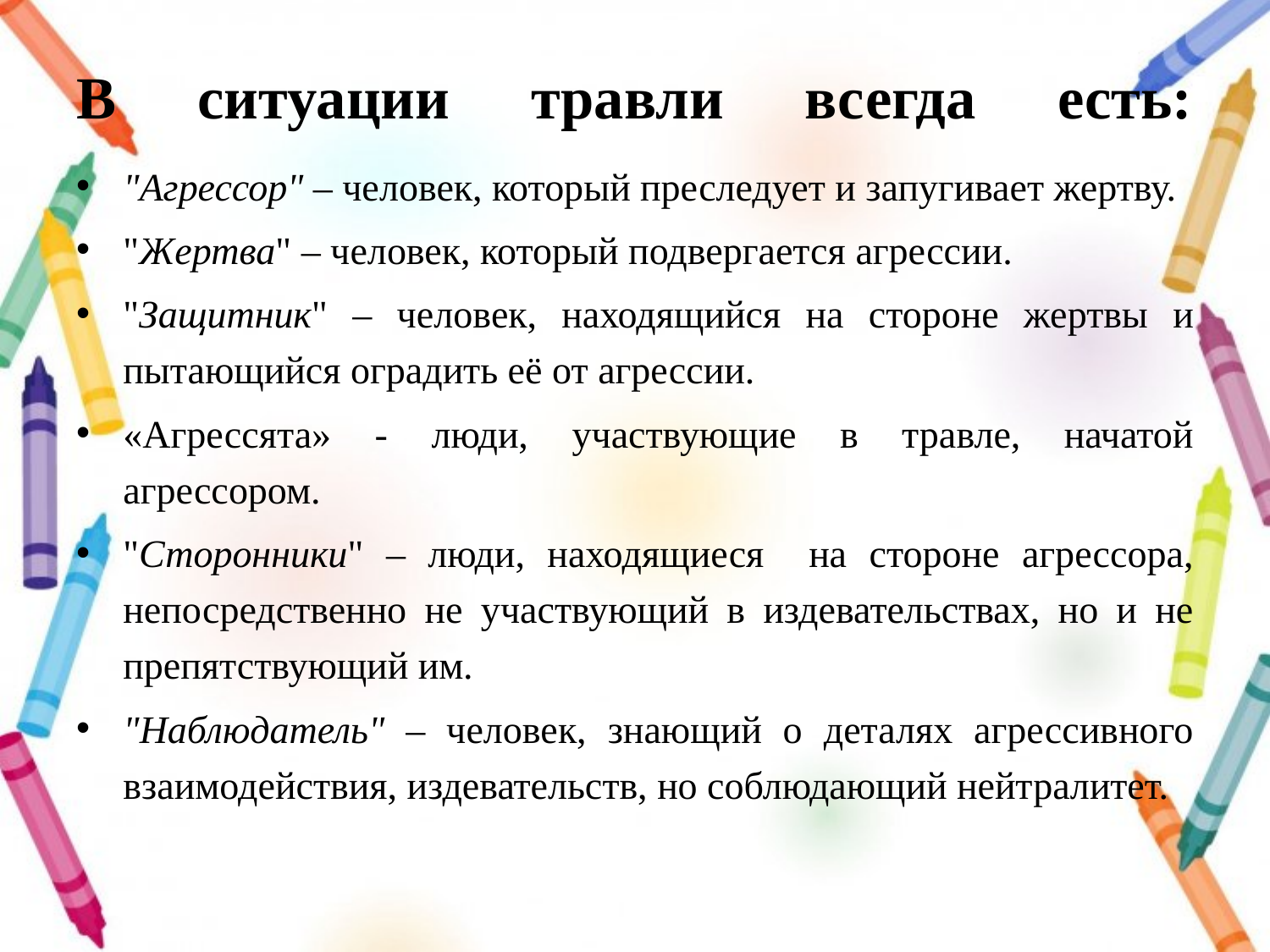

# В ситуации травли всегда есть:
"Агрессор" – человек, который преследует и запугивает жертву.
"Жертва" – человек, который подвергается агрессии.
"Защитник" – человек, находящийся на стороне жертвы и пытающийся оградить её от агрессии.
«Агрессята» - люди, участвующие в травле, начатой агрессором.
"Сторонники" – люди, находящиеся  на стороне агрессора, непосредственно не участвующий в издевательствах, но и не препятствующий им.
"Наблюдатель" – человек, знающий о деталях агрессивного взаимодействия, издевательств, но соблюдающий нейтралитет.